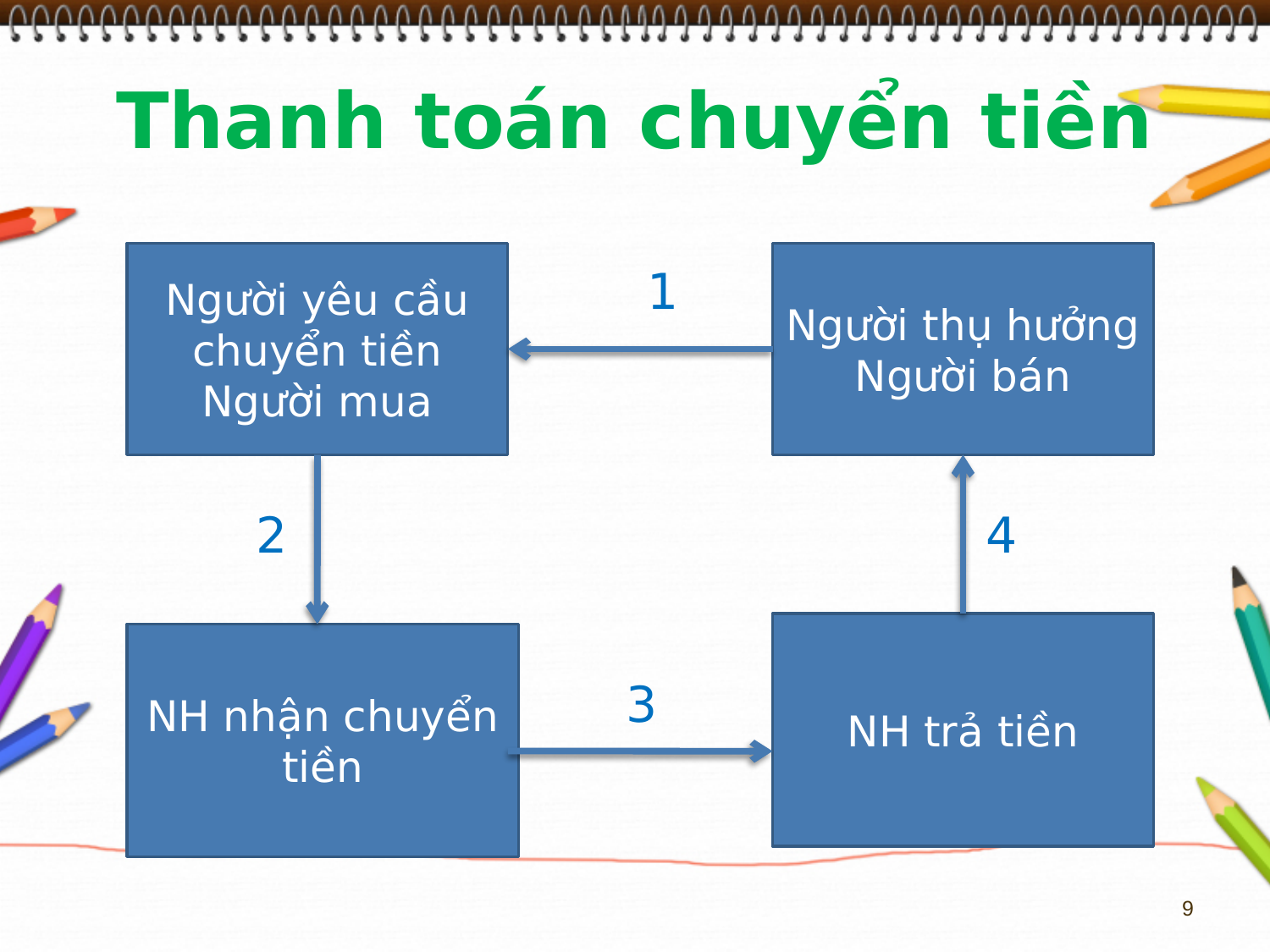

# Thanh toán chuyển tiền

Người yêu cầu chuyển tiền
Người mua
Người thụ hưởng
Người bán
1
2
4
NH trả tiền
NH nhận chuyển tiền
3
9